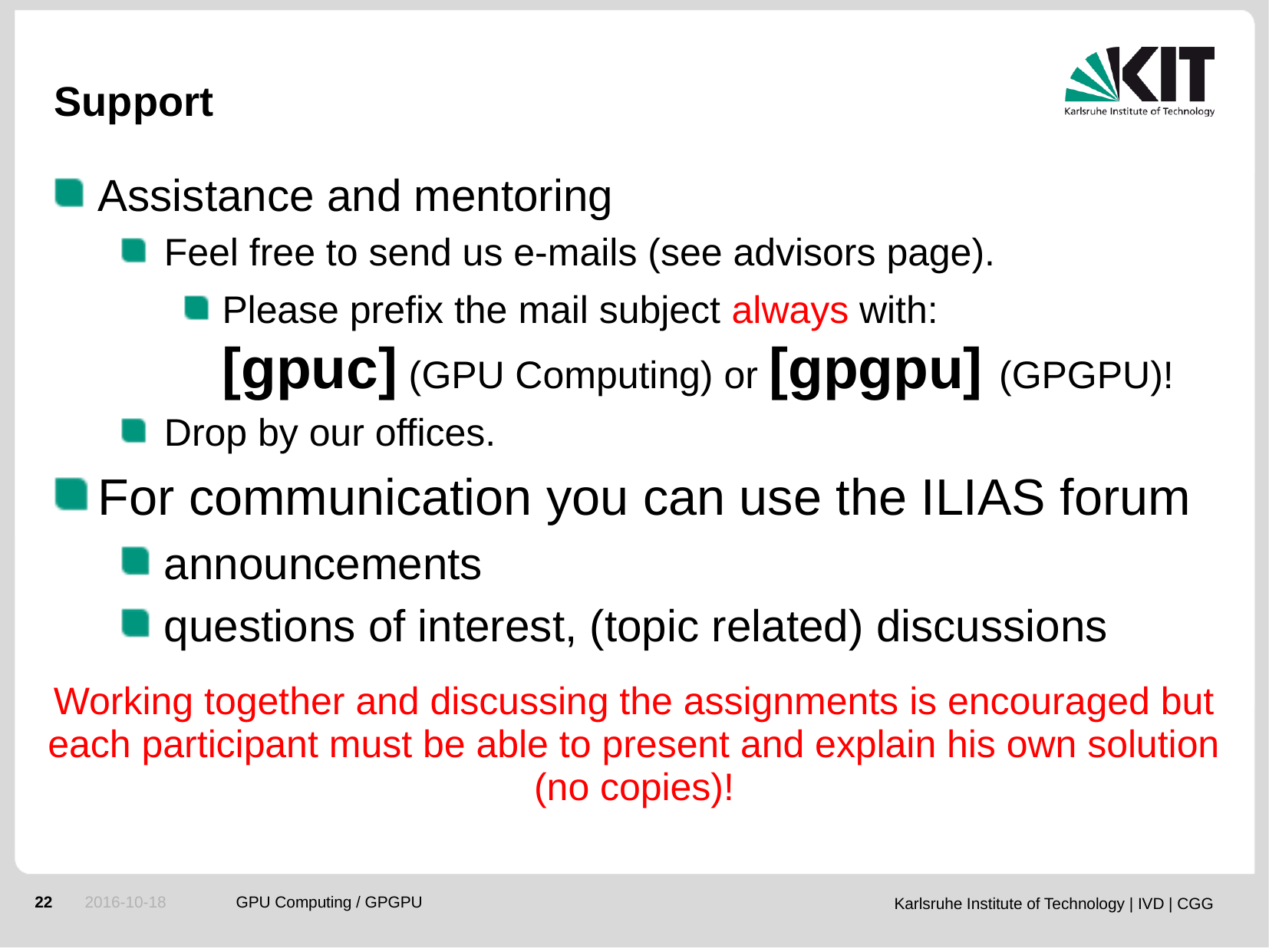

# Support
Assistance and mentoring
Feel free to send us e-mails (see advisors page).
Please prefix the mail subject always with:
[gpuc] (GPU Computing) or [gpgpu] (GPGPU)!
Drop by our offices.
For communication you can use the ILIAS forum
announcements
questions of interest, (topic related) discussions

Working together and discussing the assignments is encouraged but each participant must be able to present and explain his own solution (no copies)!
2016-10-18
GPU Computing / GPGPU